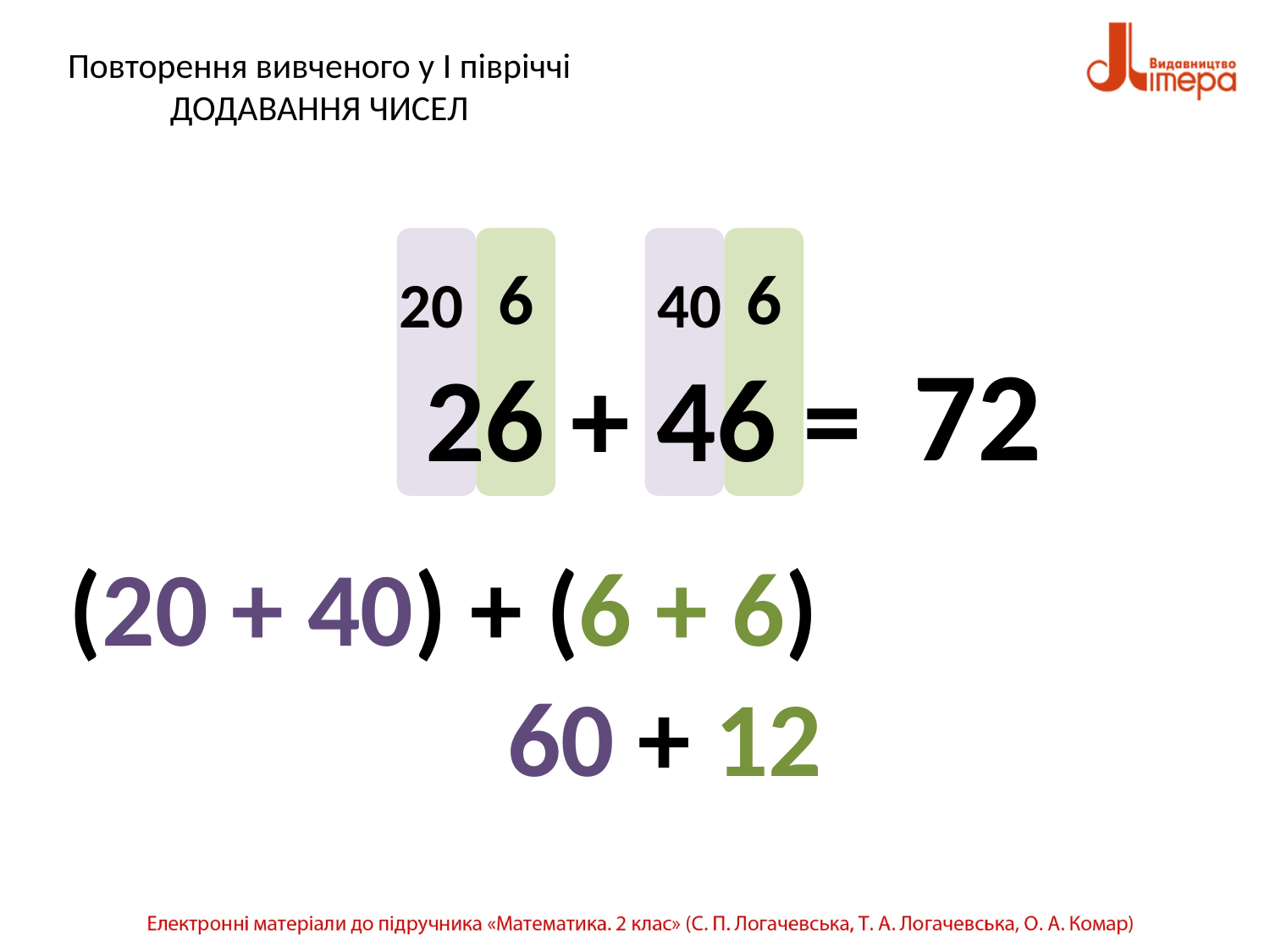

# Повторення вивченого у І півріччі ДОДАВАННЯ ЧИСЕЛ

6
6
20
40
72
26 + 46 =
 (20 + 40) + (6 + 6)
60 + 12